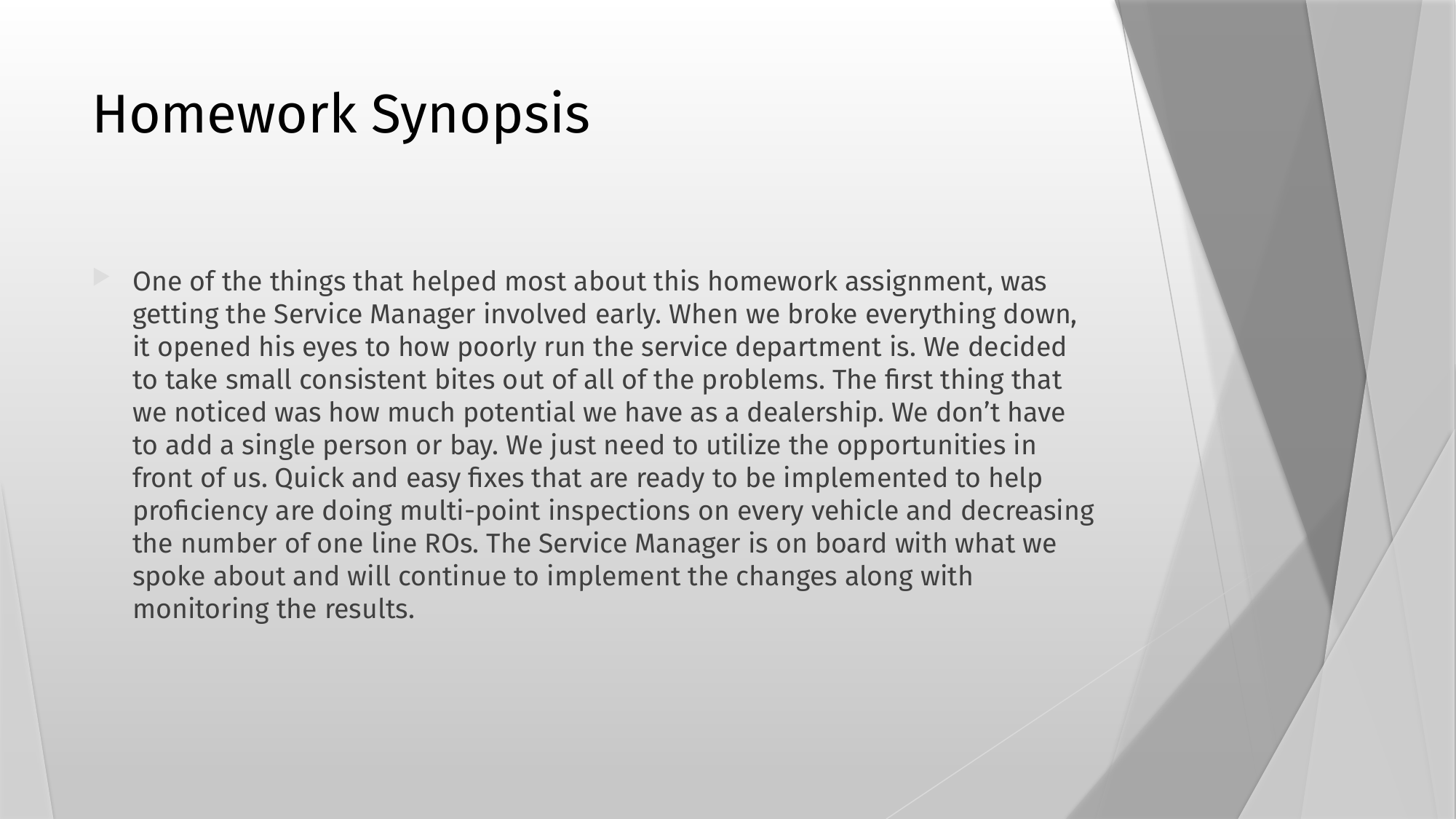

# Homework Synopsis
One of the things that helped most about this homework assignment, was getting the Service Manager involved early. When we broke everything down, it opened his eyes to how poorly run the service department is. We decided to take small consistent bites out of all of the problems. The first thing that we noticed was how much potential we have as a dealership. We don’t have to add a single person or bay. We just need to utilize the opportunities in front of us. Quick and easy fixes that are ready to be implemented to help proficiency are doing multi-point inspections on every vehicle and decreasing the number of one line ROs. The Service Manager is on board with what we spoke about and will continue to implement the changes along with monitoring the results.